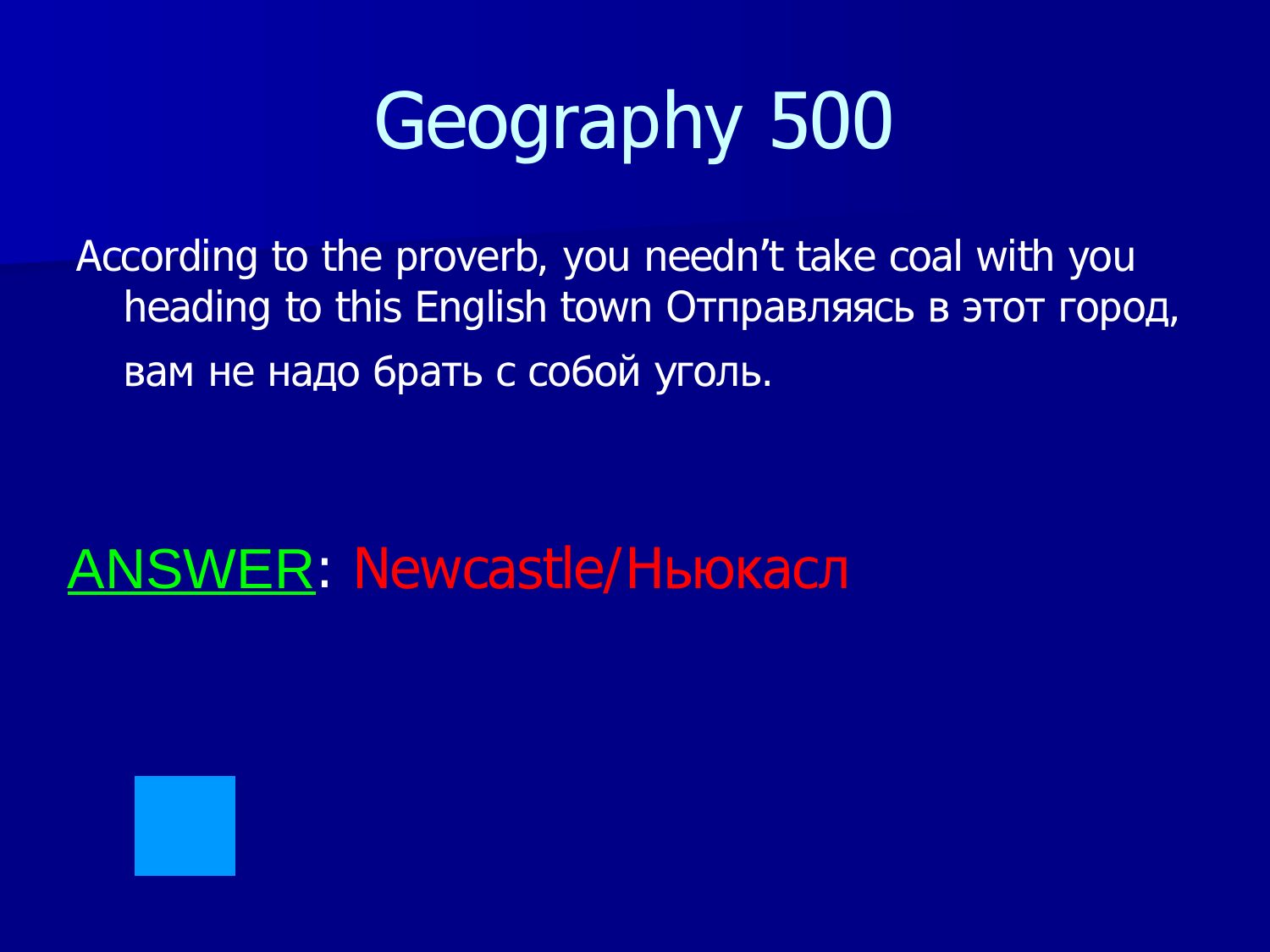

# Geography 500
According to the proverb, you needn’t take coal with you heading to this English town Отправляясь в этот город, вам не надо брать с собой уголь.
ANSWER: Newcastle/Ньюкасл